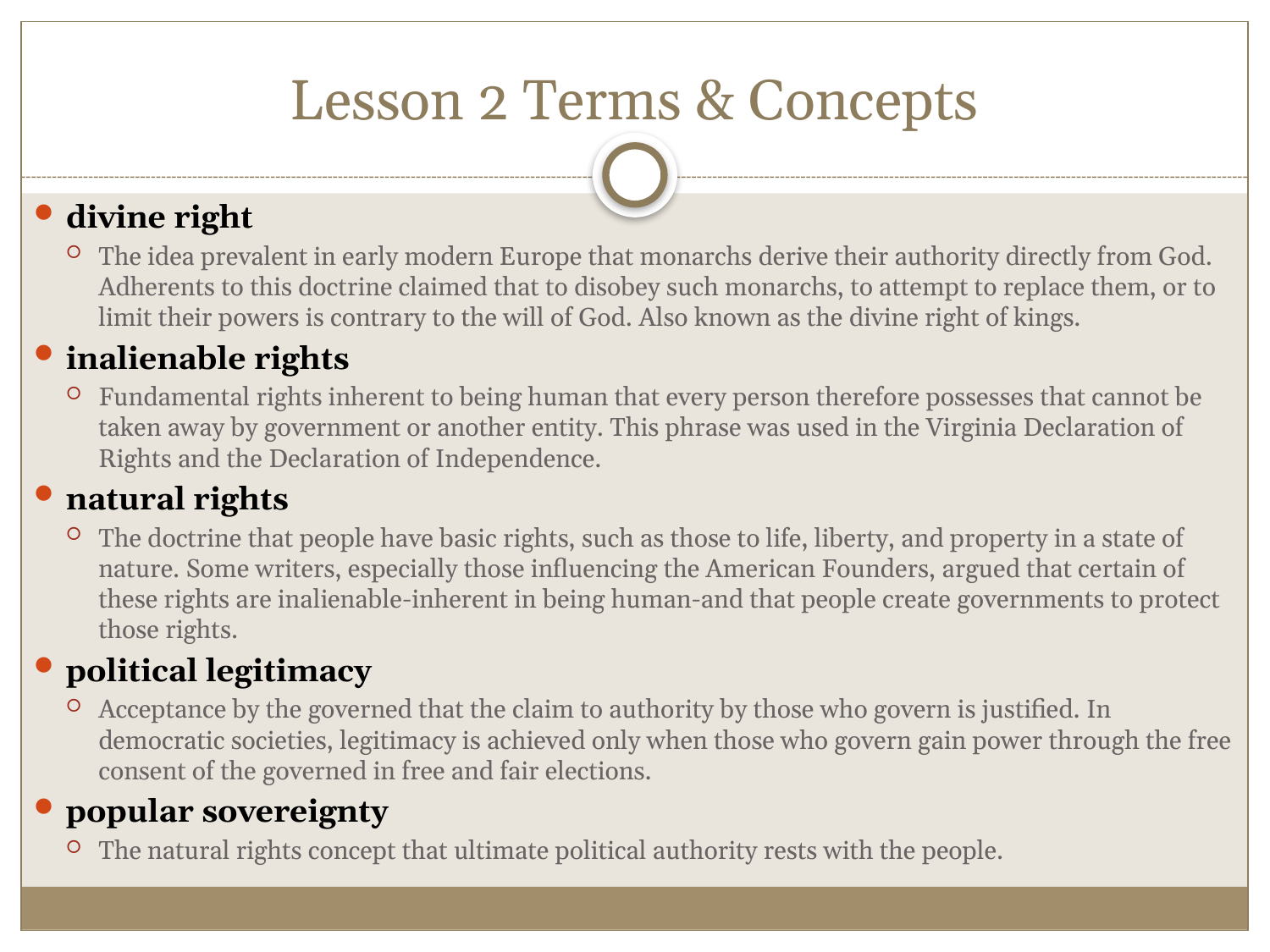

# Lesson 2 Terms & Concepts
divine right
The idea prevalent in early modern Europe that monarchs derive their authority directly from God. Adherents to this doctrine claimed that to disobey such monarchs, to attempt to replace them, or to limit their powers is contrary to the will of God. Also known as the divine right of kings.
inalienable rights
Fundamental rights inherent to being human that every person therefore possesses that cannot be taken away by government or another entity. This phrase was used in the Virginia Declaration of Rights and the Declaration of Independence.
natural rights
The doctrine that people have basic rights, such as those to life, liberty, and property in a state of nature. Some writers, especially those influencing the American Founders, argued that certain of these rights are inalienable-inherent in being human-and that people create governments to protect those rights.
political legitimacy
Acceptance by the governed that the claim to authority by those who govern is justified. In democratic societies, legitimacy is achieved only when those who govern gain power through the free consent of the governed in free and fair elections.
popular sovereignty
The natural rights concept that ultimate political authority rests with the people.